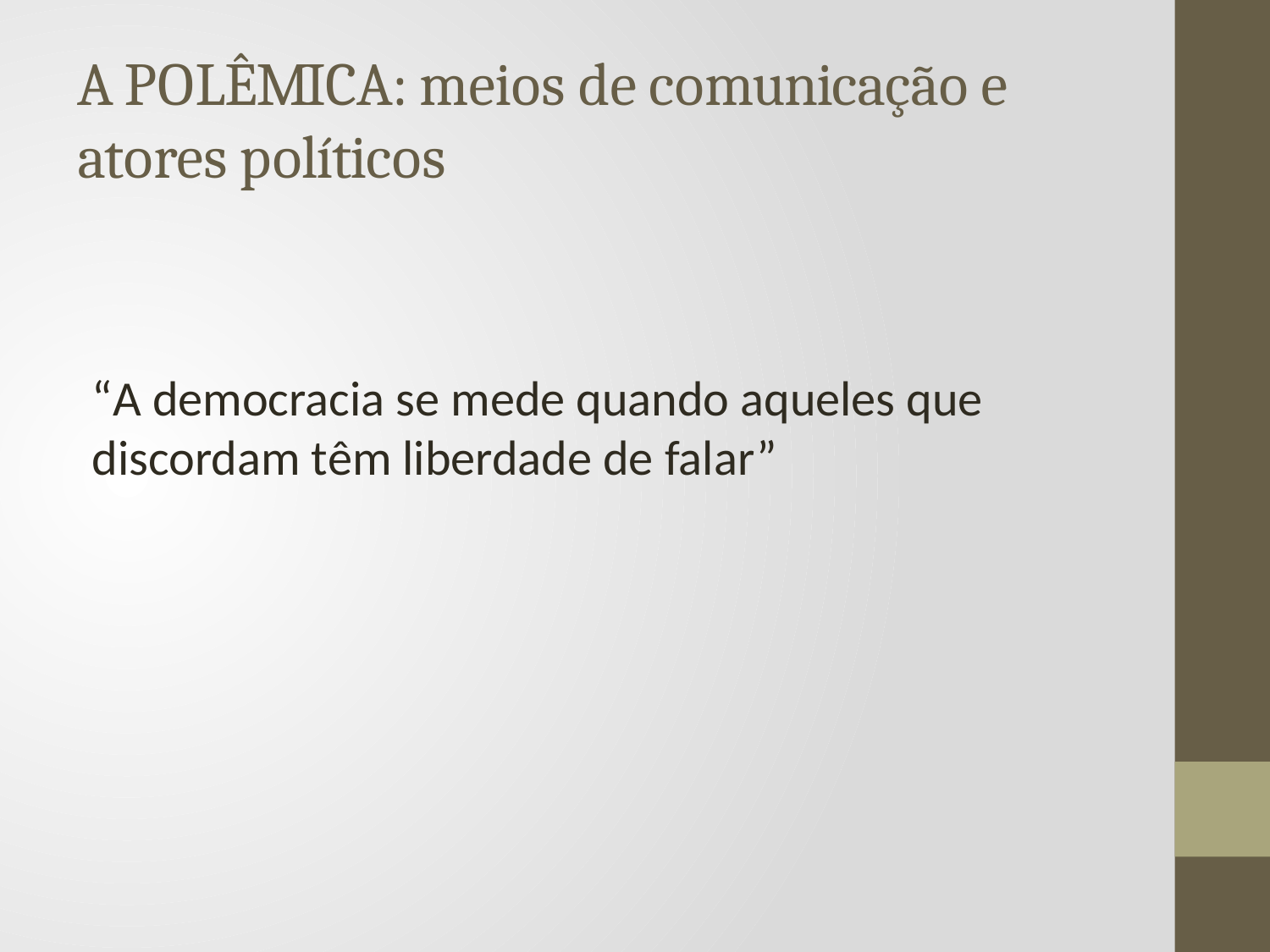

# A POLÊMICA: meios de comunicação e atores políticos

“A democracia se mede quando aqueles que discordam têm liberdade de falar”